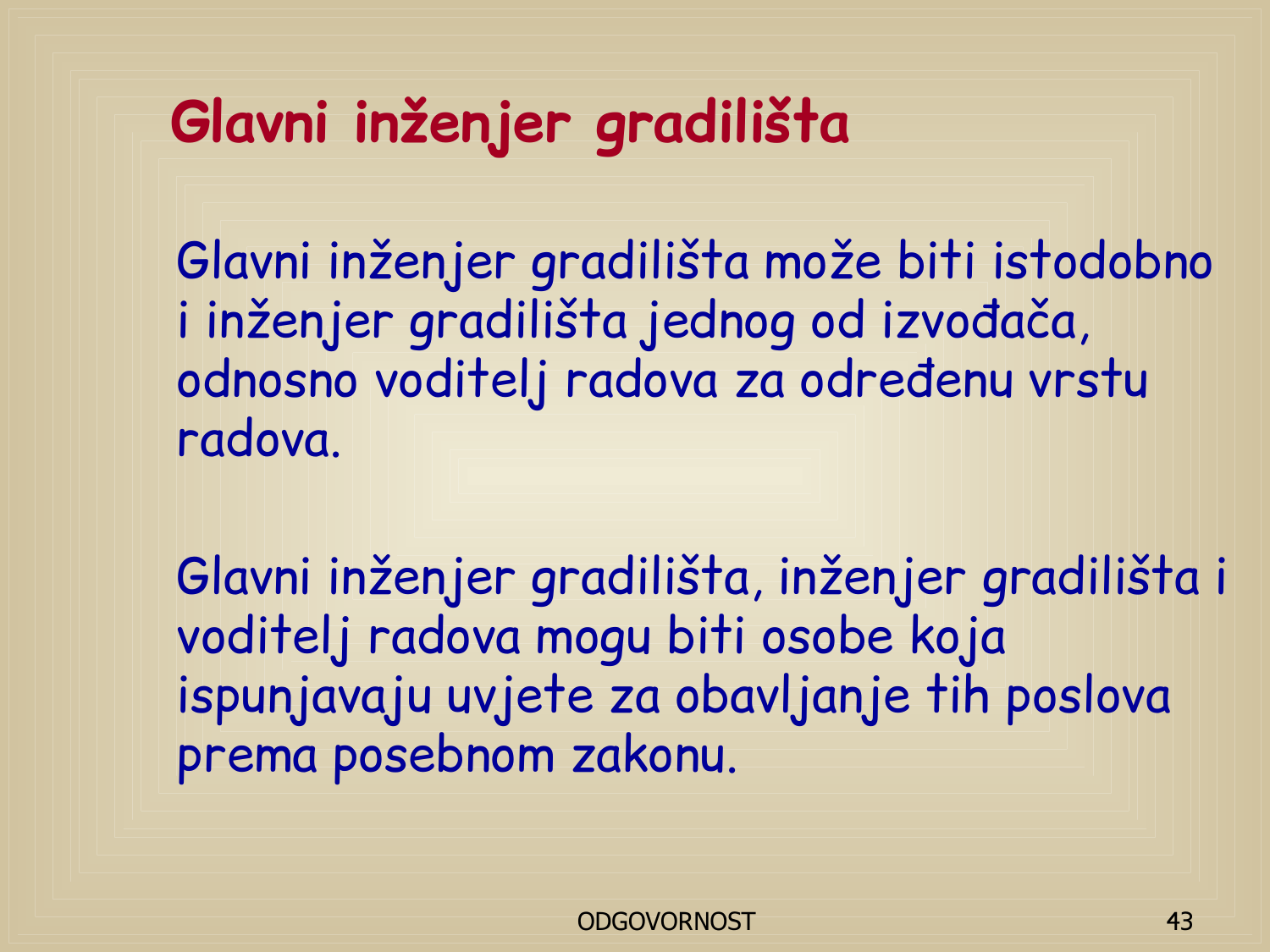

# Glavni inženjer gradilišta
Glavni inženjer gradilišta može biti istodobno i inženjer gradilišta jednog od izvođača, odnosno voditelj radova za određenu vrstu radova.

Glavni inženjer gradilišta, inženjer gradilišta i voditelj radova mogu biti osobe koja ispunjavaju uvjete za obavljanje tih poslova prema posebnom zakonu.

ODGOVORNOST
43